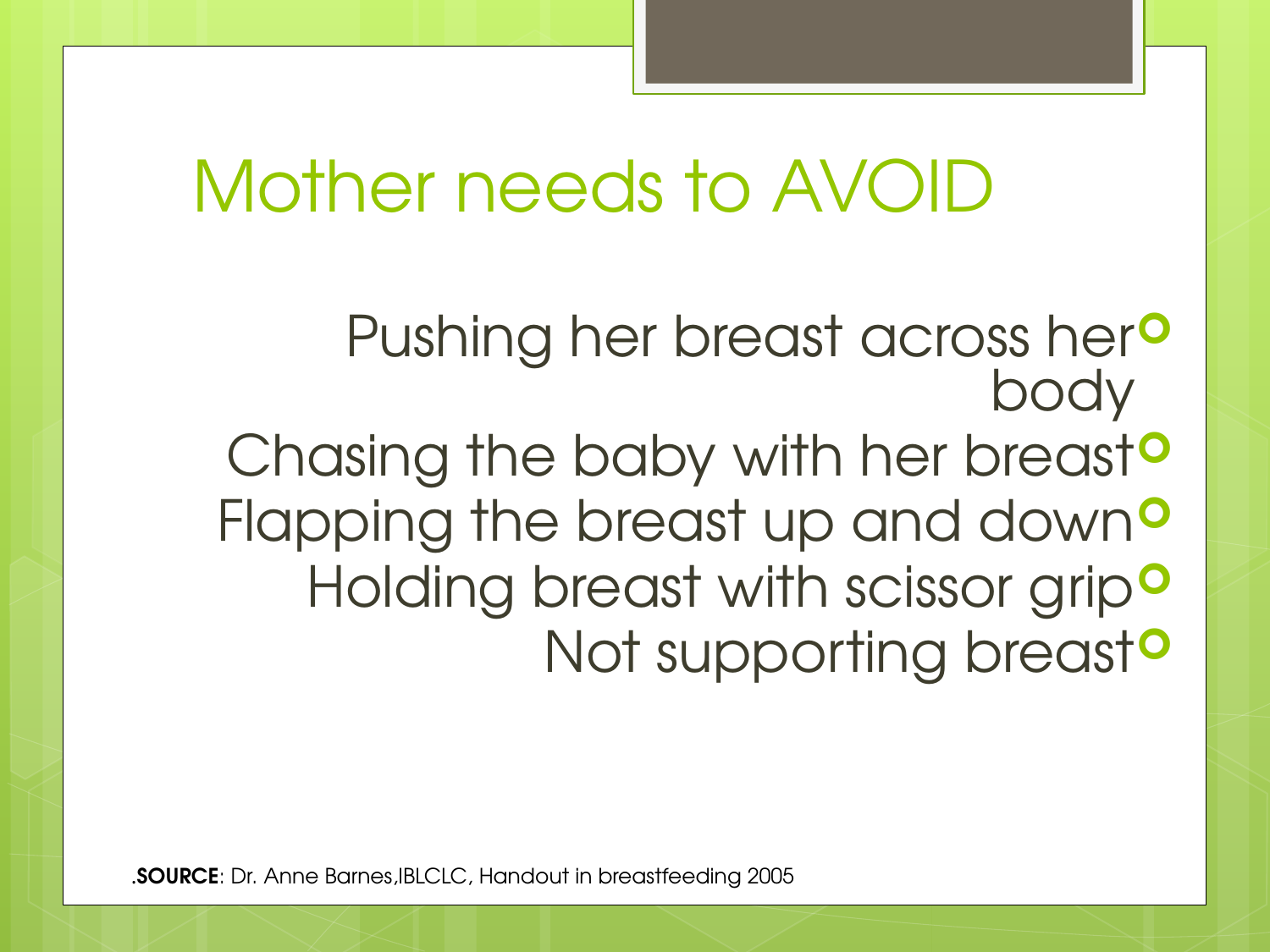

# Mother needs to AVOID
Pushing her breast across her body
Chasing the baby with her breast
Flapping the breast up and down
Holding breast with scissor grip
Not supporting breast
SOURCE: Dr. Anne Barnes,IBLCLC, Handout in breastfeeding 2005.